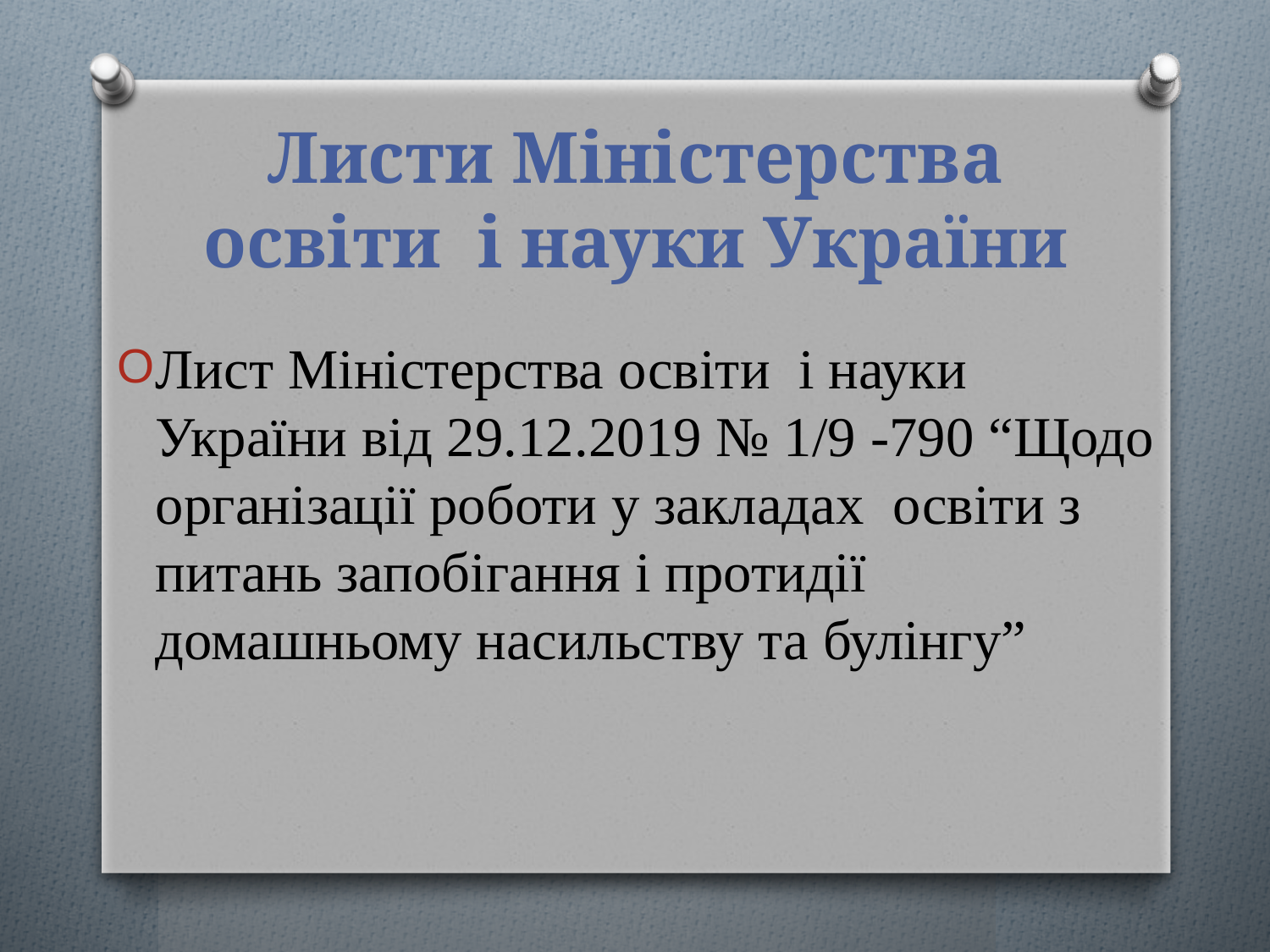

# Листи Міністерства освіти  і науки України
Лист Міністерства освіти  і науки України від 29.12.2019 № 1/9 -790 “Щодо організації роботи у закладах  освіти з питань запобігання і протидії домашньому насильству та булінгу”